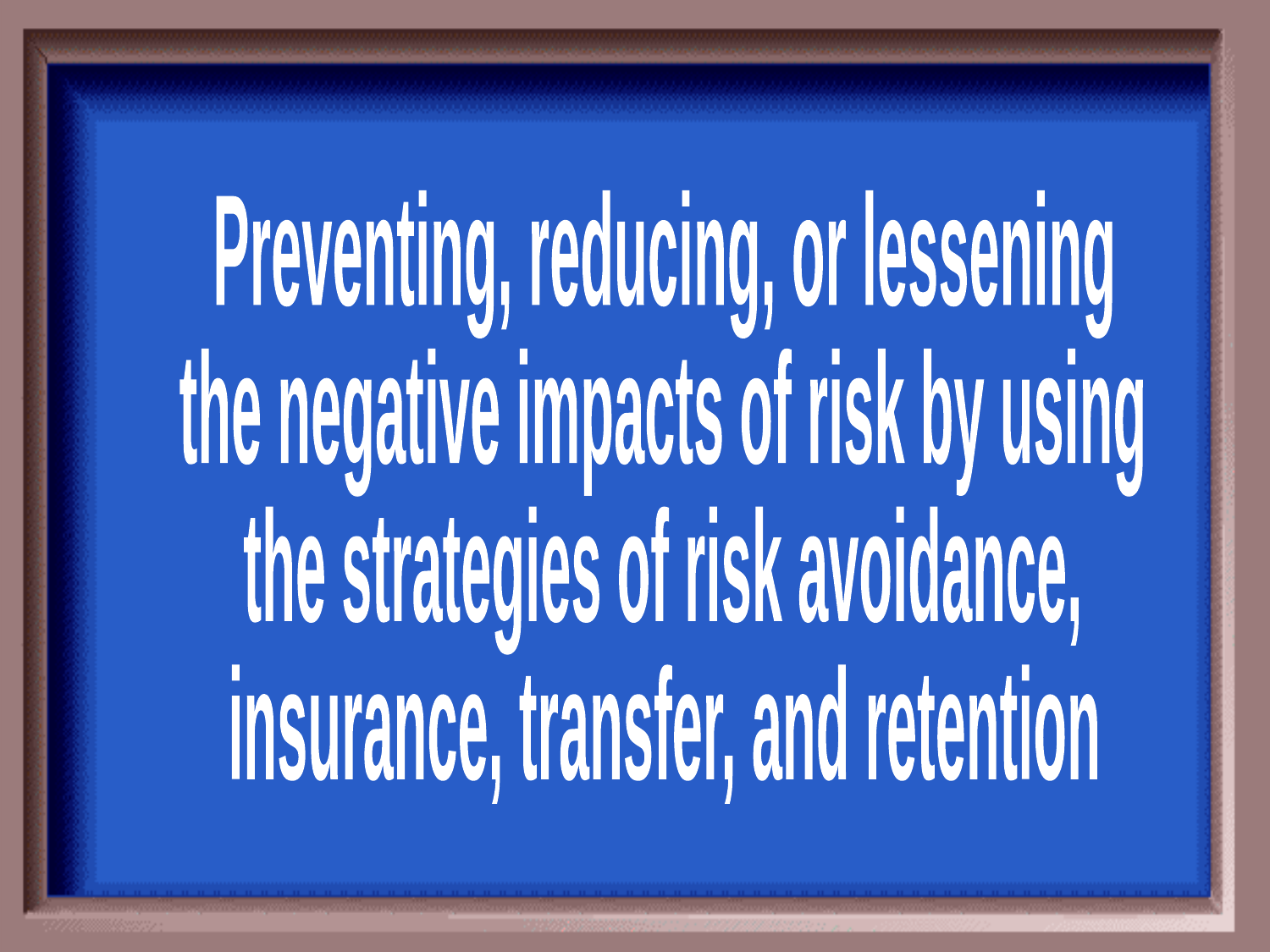

Preventing, reducing, or lessening
the negative impacts of risk by using
the strategies of risk avoidance,
insurance, transfer, and retention